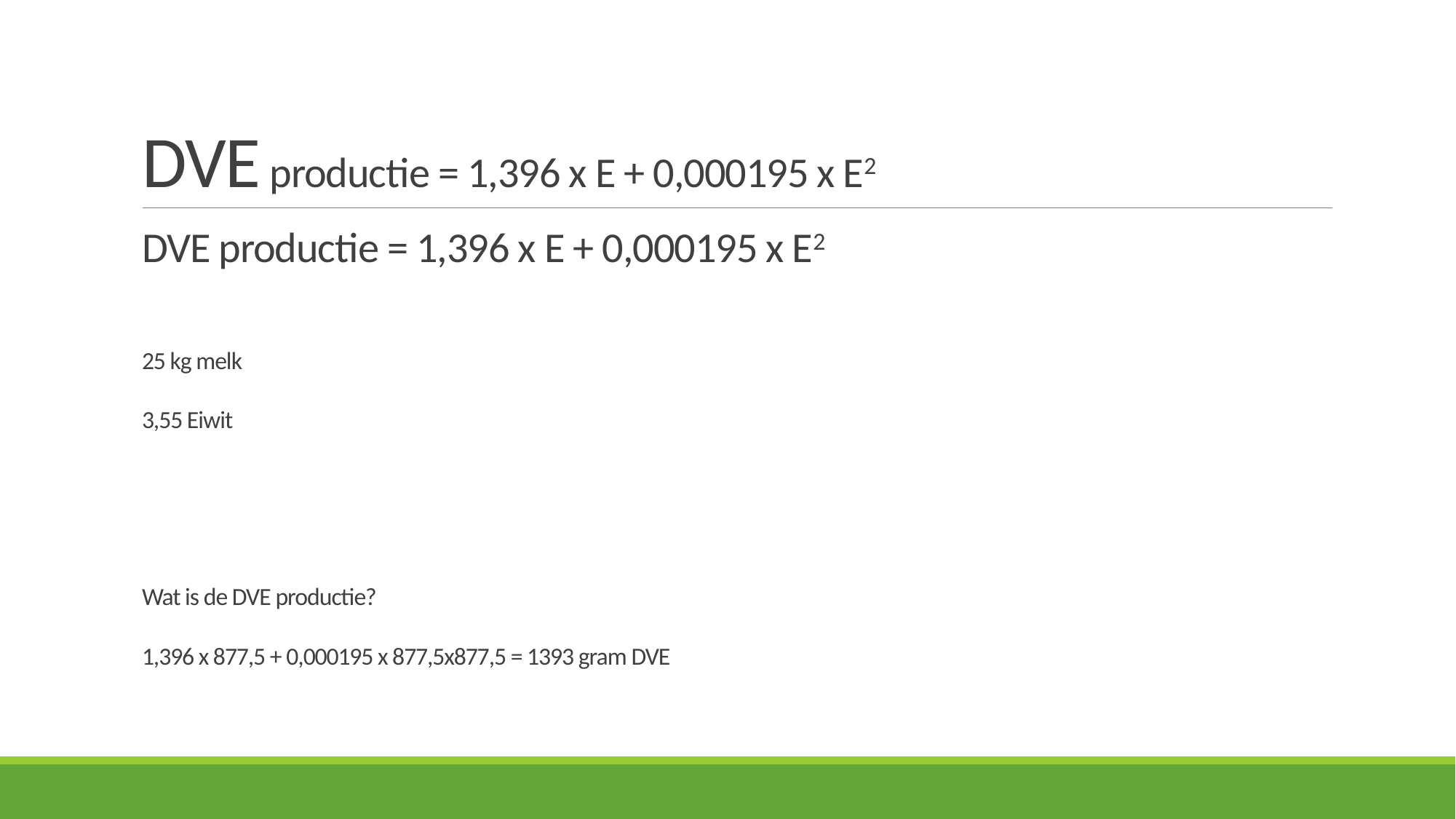

# DVE productie = 1,396 x E + 0,000195 x E2
DVE productie = 1,396 x E + 0,000195 x E2

25 kg melk
3,55 Eiwit

Wat is de DVE productie?
1,396 x 877,5 + 0,000195 x 877,5x877,5 = 1393 gram DVE